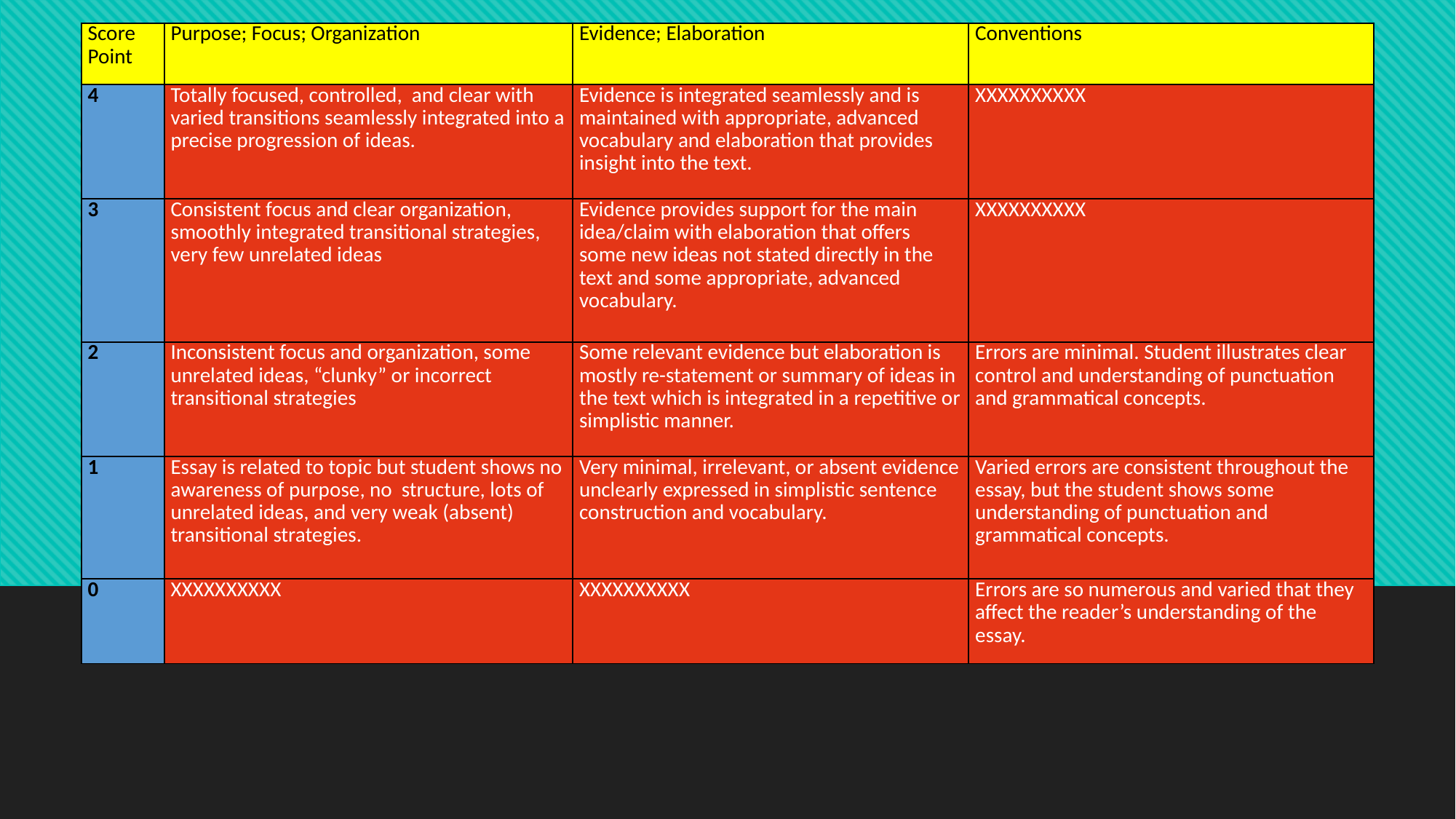

| Score Point | Purpose; Focus; Organization | Evidence; Elaboration | Conventions |
| --- | --- | --- | --- |
| 4 | Totally focused, controlled, and clear with varied transitions seamlessly integrated into a precise progression of ideas. | Evidence is integrated seamlessly and is maintained with appropriate, advanced vocabulary and elaboration that provides insight into the text. | XXXXXXXXXX |
| 3 | Consistent focus and clear organization, smoothly integrated transitional strategies, very few unrelated ideas | Evidence provides support for the main idea/claim with elaboration that offers some new ideas not stated directly in the text and some appropriate, advanced vocabulary. | XXXXXXXXXX |
| 2 | Inconsistent focus and organization, some unrelated ideas, “clunky” or incorrect transitional strategies | Some relevant evidence but elaboration is mostly re-statement or summary of ideas in the text which is integrated in a repetitive or simplistic manner. | Errors are minimal. Student illustrates clear control and understanding of punctuation and grammatical concepts. |
| 1 | Essay is related to topic but student shows no awareness of purpose, no structure, lots of unrelated ideas, and very weak (absent) transitional strategies. | Very minimal, irrelevant, or absent evidence unclearly expressed in simplistic sentence construction and vocabulary. | Varied errors are consistent throughout the essay, but the student shows some understanding of punctuation and grammatical concepts. |
| 0 | XXXXXXXXXX | XXXXXXXXXX | Errors are so numerous and varied that they affect the reader’s understanding of the essay. |